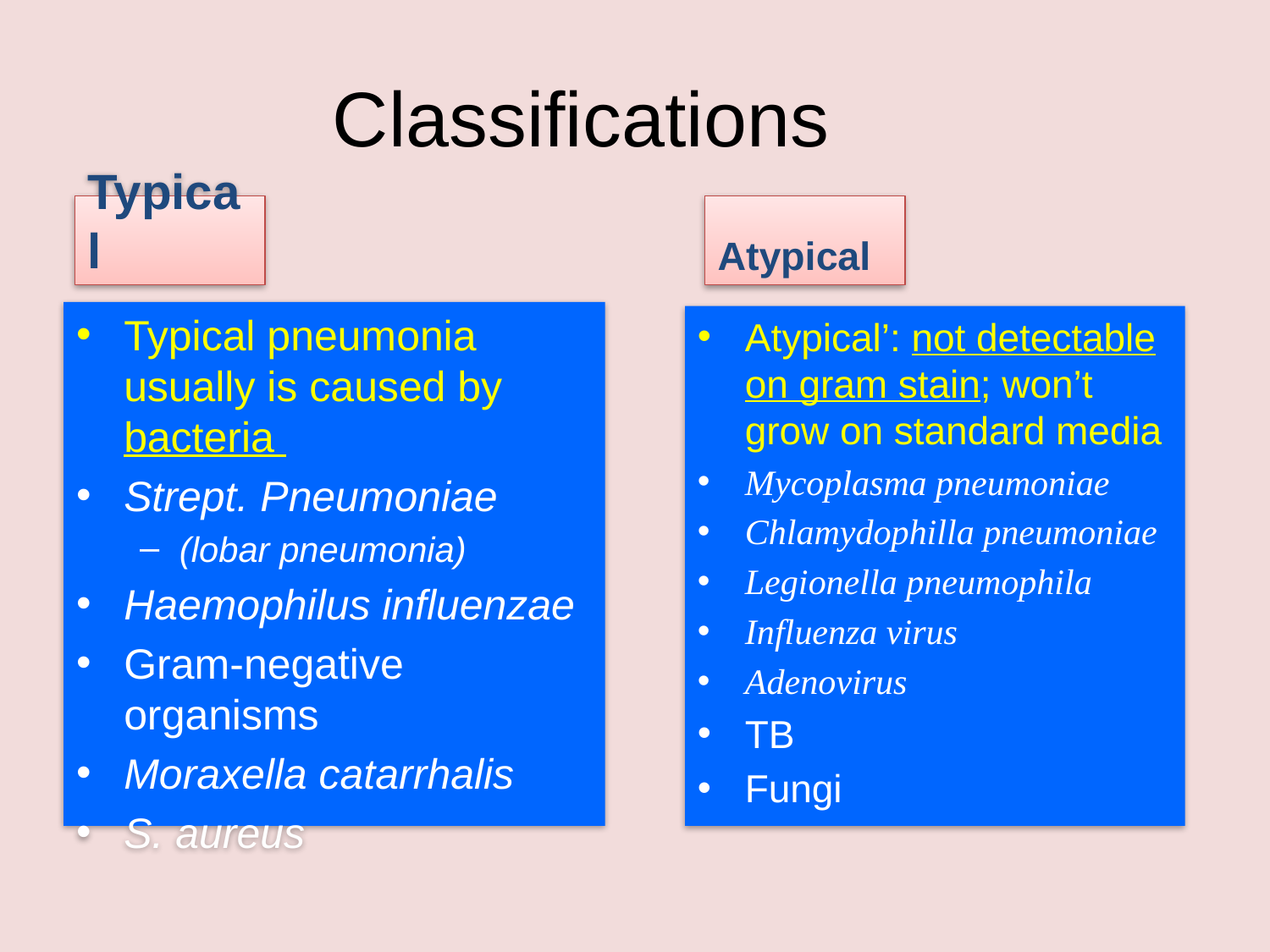

# Classifications
Typical
Atypical
Typical pneumonia usually is caused by bacteria
Strept. Pneumoniae
(lobar pneumonia)
Haemophilus influenzae
Gram-negative organisms
Moraxella catarrhalis
S. aureus

Atypical’: not detectable on gram stain; won’t grow on standard media
Mycoplasma pneumoniae
Chlamydophilla pneumoniae
Legionella pneumophila
Influenza virus
Adenovirus
TB
Fungi